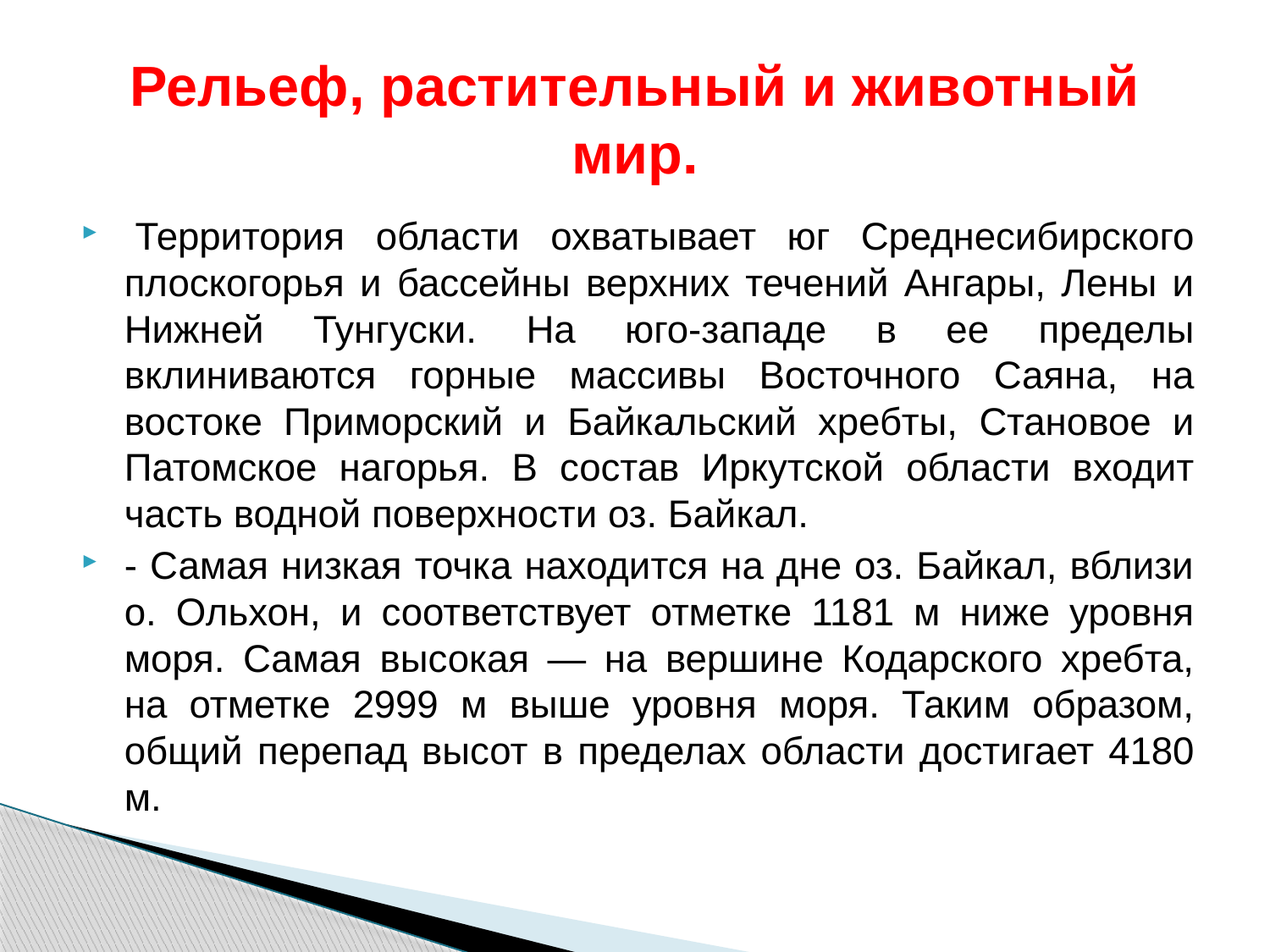

# Рельеф, растительный и животный мир.
 Территория области охватывает юг Среднесибирского плоскогорья и бассейны верхних течений Ангары, Лены и Нижней Тунгуски. На юго-западе в ее пределы вклиниваются горные массивы Восточного Саяна, на востоке Приморский и Байкальский хребты, Становое и Патомское нагорья. В состав Иркутской области входит часть водной поверхности оз. Байкал.
- Самая низкая точка находится на дне оз. Байкал, вблизи о. Ольхон, и соответствует отметке 1181 м ниже уровня моря. Самая высокая — на вершине Кодарского хребта, на отметке 2999 м выше уровня моря. Таким образом, общий перепад высот в пределах области достигает 4180 м.